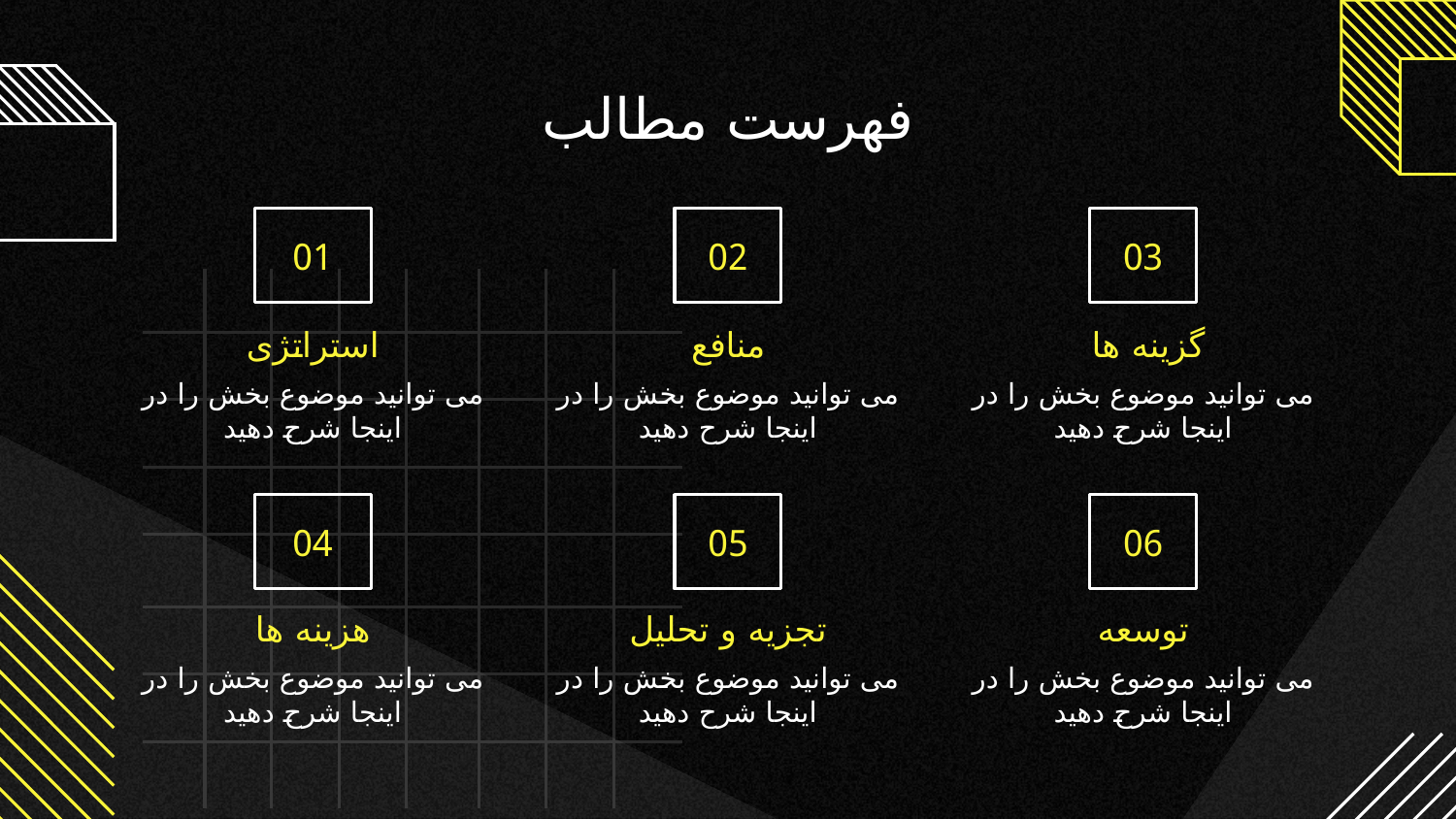

فهرست مطالب
01
02
03
# استراتژی
منافع
گزینه ها
می توانید موضوع بخش را در اینجا شرح دهید
می توانید موضوع بخش را در اینجا شرح دهید
می توانید موضوع بخش را در اینجا شرح دهید
04
05
06
هزینه ها
تجزیه و تحلیل
توسعه
می توانید موضوع بخش را در اینجا شرح دهید
می توانید موضوع بخش را در اینجا شرح دهید
می توانید موضوع بخش را در اینجا شرح دهید